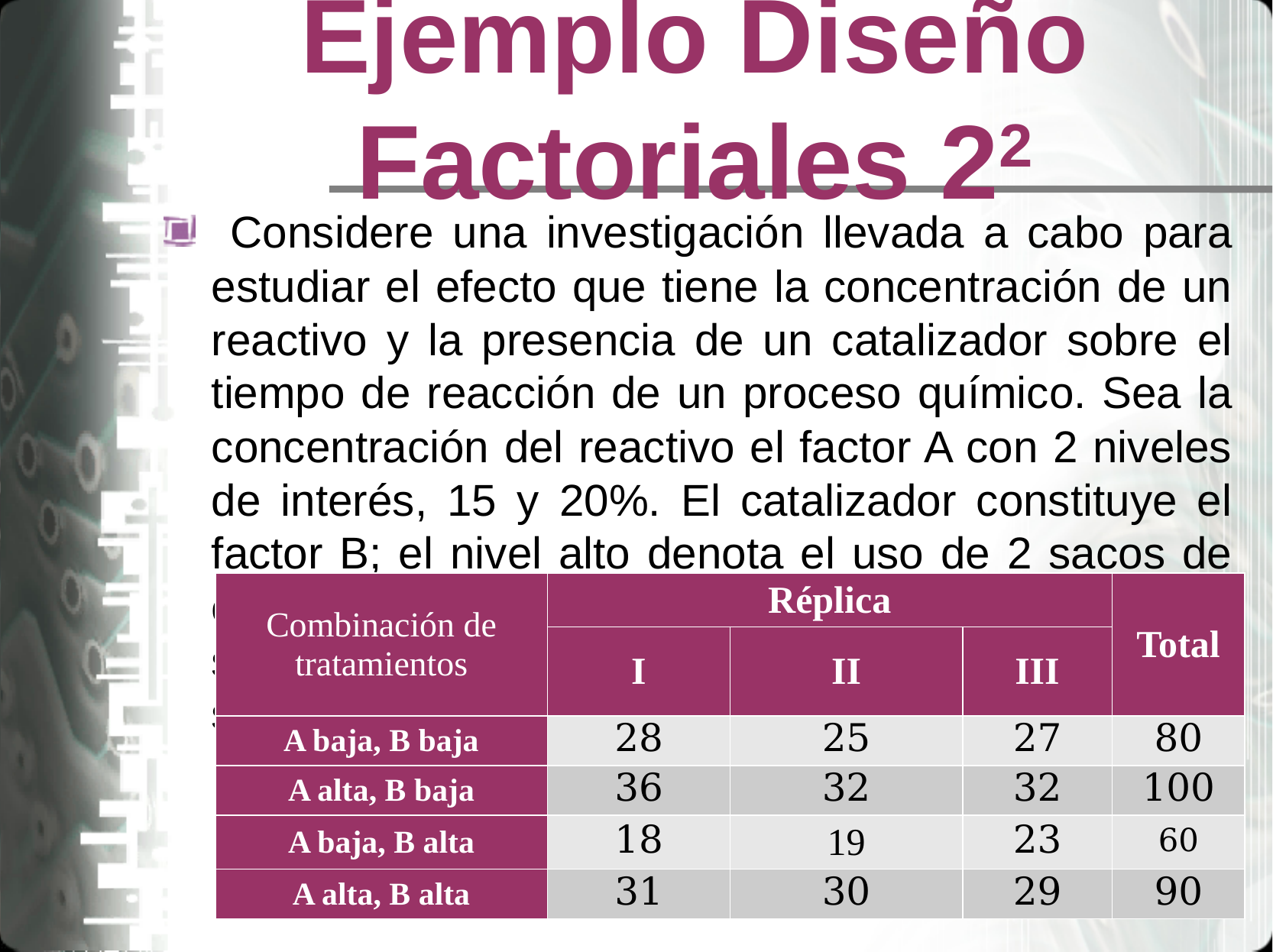

# Ejemplo Diseño Factoriales 22

 Considere una investigación llevada a cabo para estudiar el efecto que tiene la concentración de un reactivo y la presencia de un catalizador sobre el tiempo de reacción de un proceso químico. Sea la concentración del reactivo el factor A con 2 niveles de interés, 15 y 20%. El catalizador constituye el factor B; el nivel alto denota el uso de 2 sacos de catalizador y el nivel bajo denota el uso de un solo saco. El experimento se realiza 3 veces y los datos son:
| Combinación de tratamientos | Réplica |  |  | Total |
| --- | --- | --- | --- | --- |
|  | I | II | III |  |
| A baja, B baja | 28 | 25 | 27 | 80 |
| A alta, B baja | 36 | 32 | 32 | 100 |
| A baja, B alta | 18 | 19 | 23 | 60 |
| A alta, B alta | 31 | 30 | 29 | 90 |